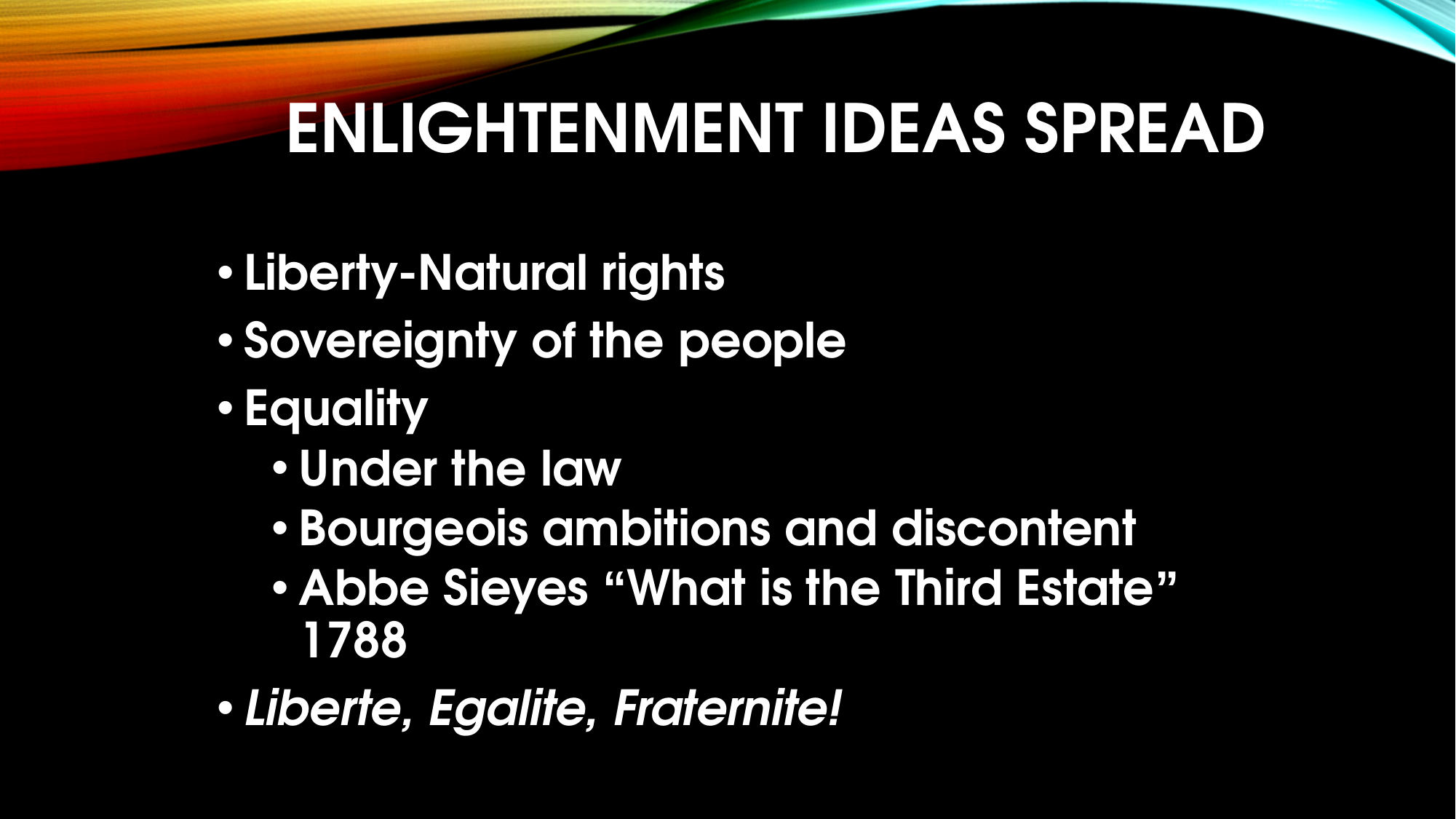

# Enlightenment Ideas Spread
Liberty-Natural rights
Sovereignty of the people
Equality
Under the law
Bourgeois ambitions and discontent
Abbe Sieyes “What is the Third Estate” 1788
Liberte, Egalite, Fraternite!